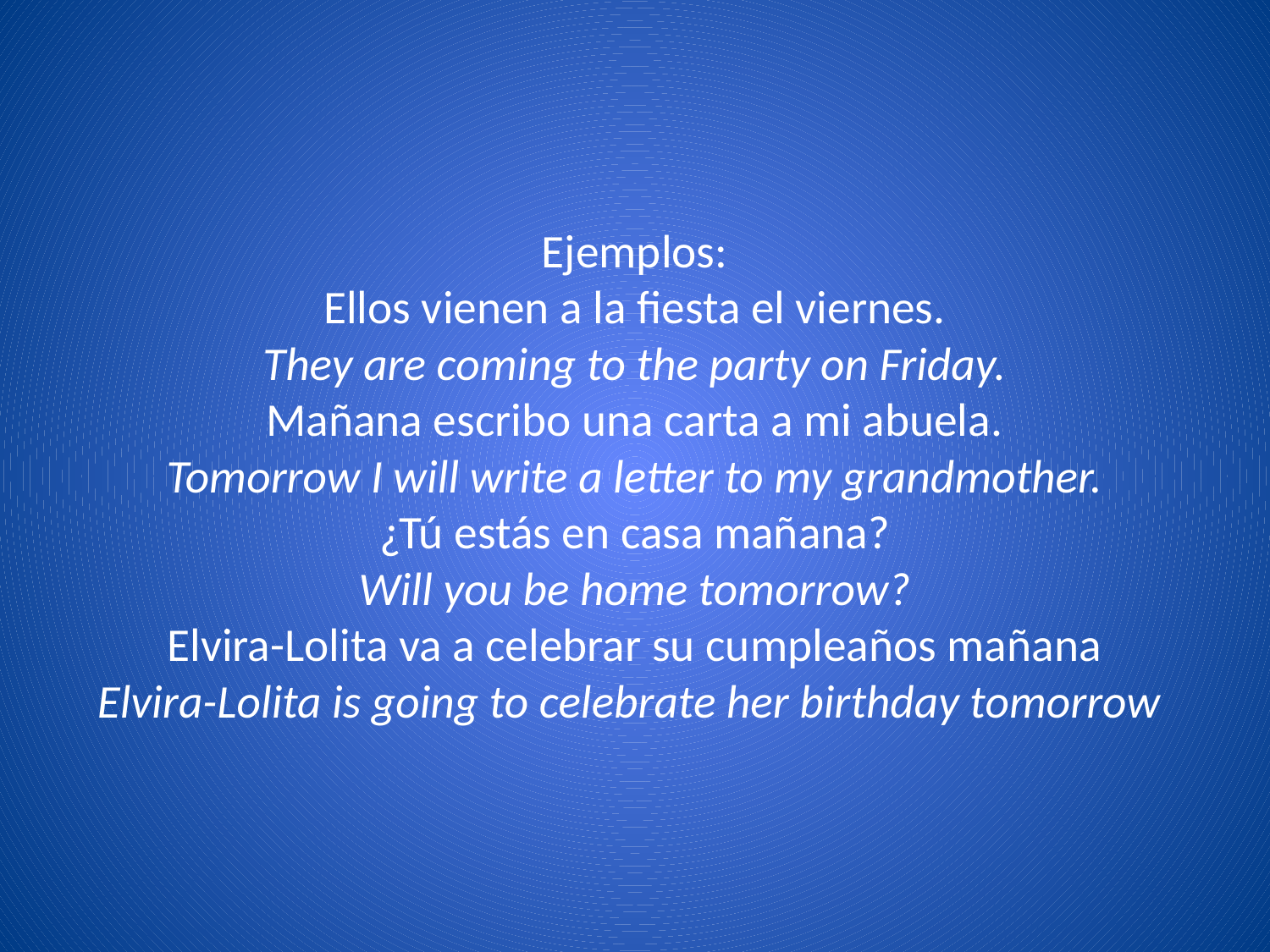

# Ejemplos: Ellos vienen a la fiesta el viernes. They are coming to the party on Friday. Mañana escribo una carta a mi abuela. Tomorrow I will write a letter to my grandmother. ¿Tú estás en casa mañana? Will you be home tomorrow? Elvira-Lolita va a celebrar su cumpleaños mañana Elvira-Lolita is going to celebrate her birthday tomorrow